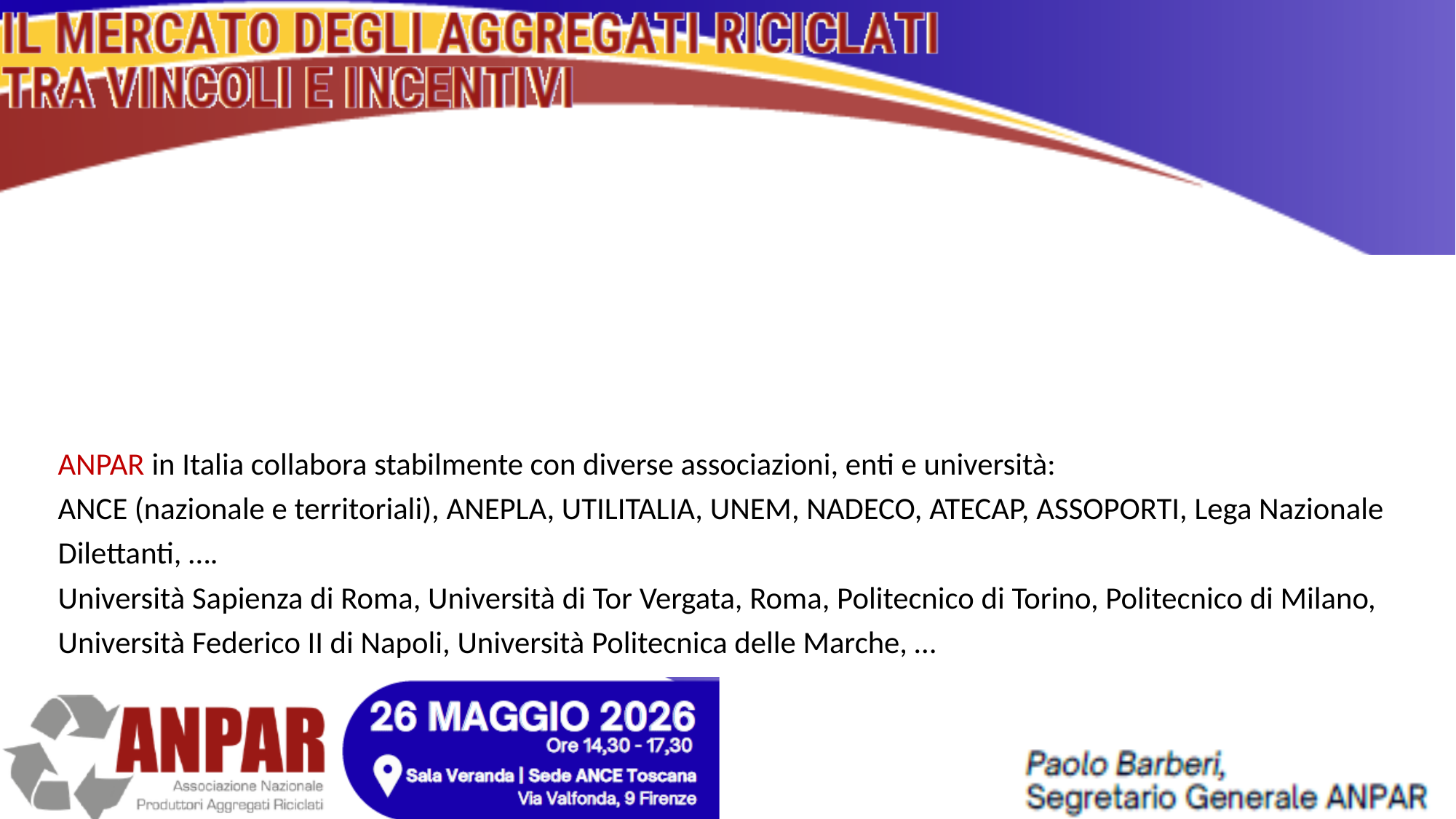

#
ANPAR in Italia collabora stabilmente con diverse associazioni, enti e università:
ANCE (nazionale e territoriali), ANEPLA, UTILITALIA, UNEM, NADECO, ATECAP, ASSOPORTI, Lega Nazionale Dilettanti, ….
Università Sapienza di Roma, Università di Tor Vergata, Roma, Politecnico di Torino, Politecnico di Milano, Università Federico II di Napoli, Università Politecnica delle Marche, …